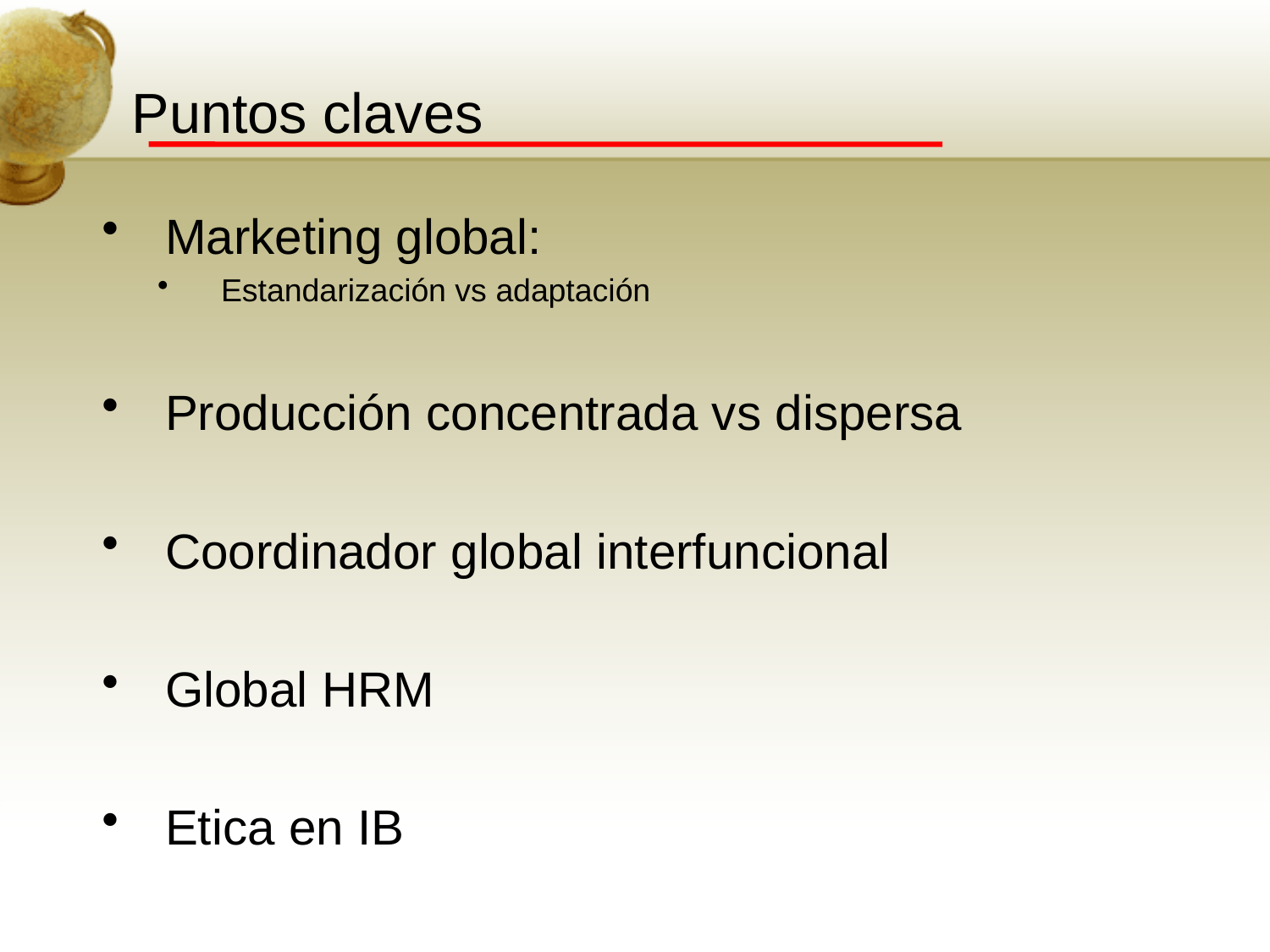

# Puntos claves

Marketing global:
Estandarización vs adaptación

Producción concentrada vs dispersa

Coordinador global interfuncional

Global HRM

Etica en IB